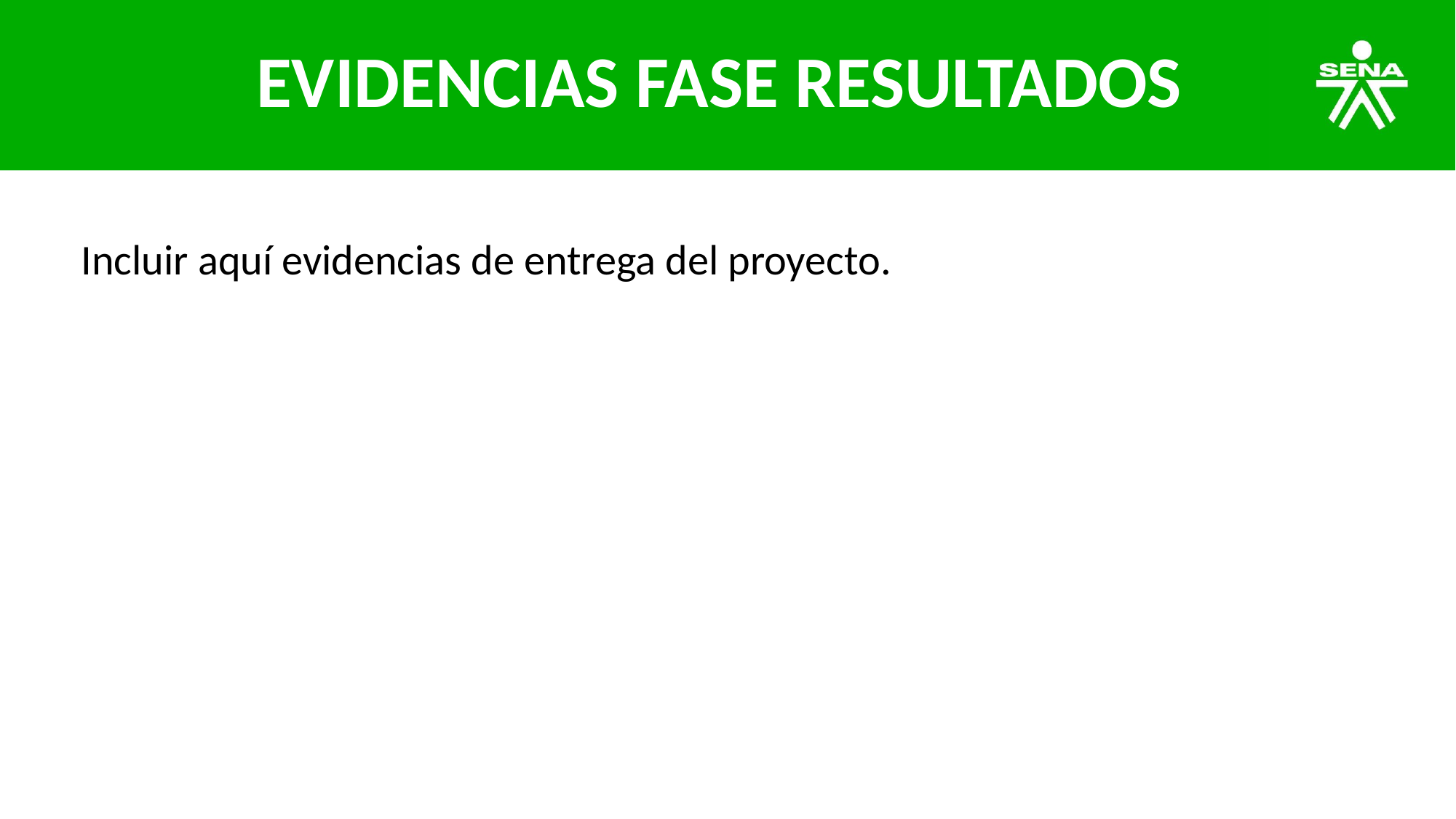

# EVIDENCIAS FASE RESULTADOS
Incluir aquí evidencias de entrega del proyecto.